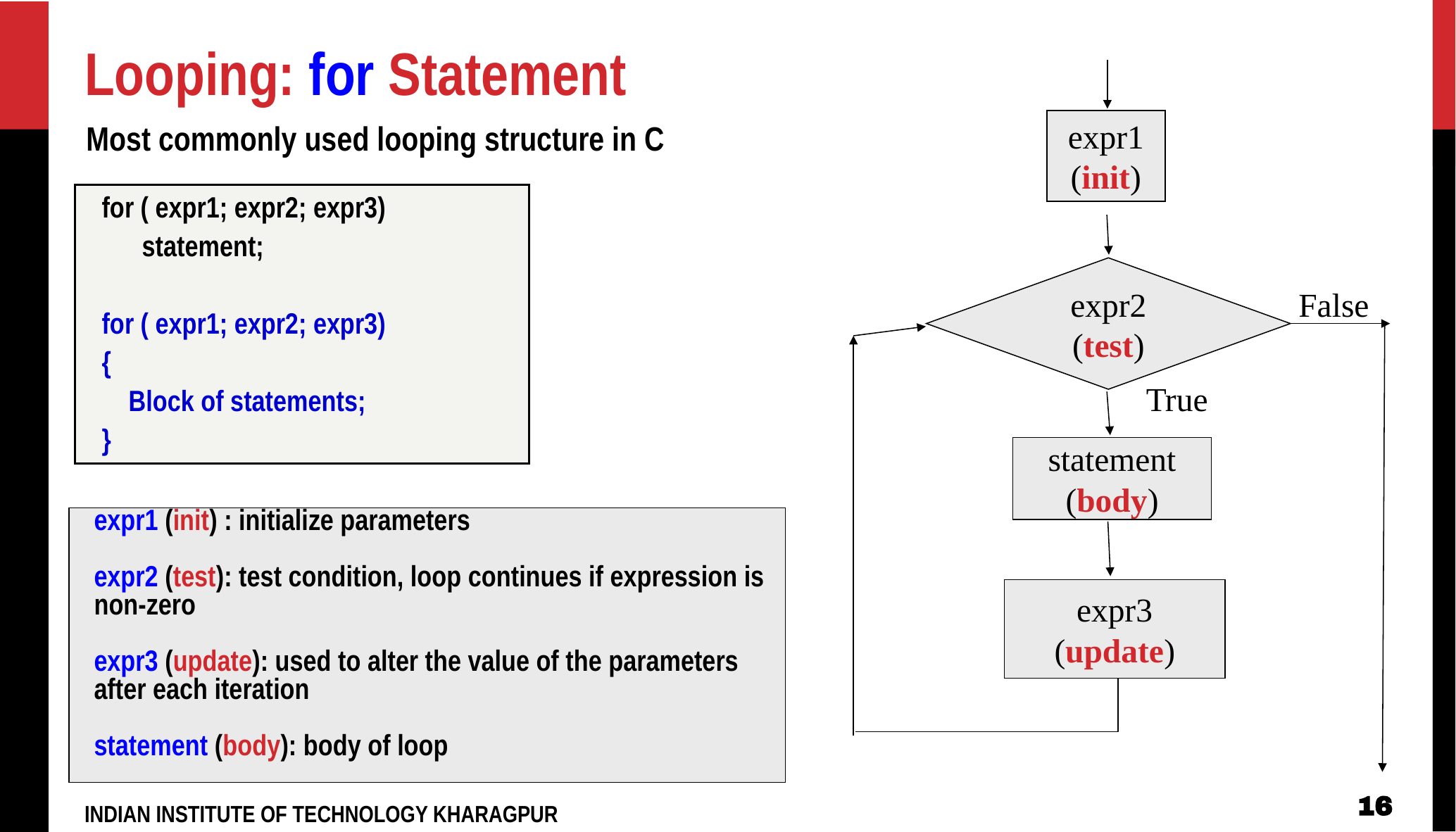

# Looping: for Statement
expr1
(init)

expr2
(test)
False
True
statement
(body)
expr3
(update)

Most commonly used looping structure in C

    for ( expr1; expr2; expr3)
          statement;

    for ( expr1; expr2; expr3)
    {
        Block of statements;
    }

expr1 (init) : initialize parameters

expr2 (test): test condition, loop continues if expression is non-zero

expr3 (update): used to alter the value of the parameters after each iteration

statement (body): body of loop
16
INDIAN INSTITUTE OF TECHNOLOGY KHARAGPUR